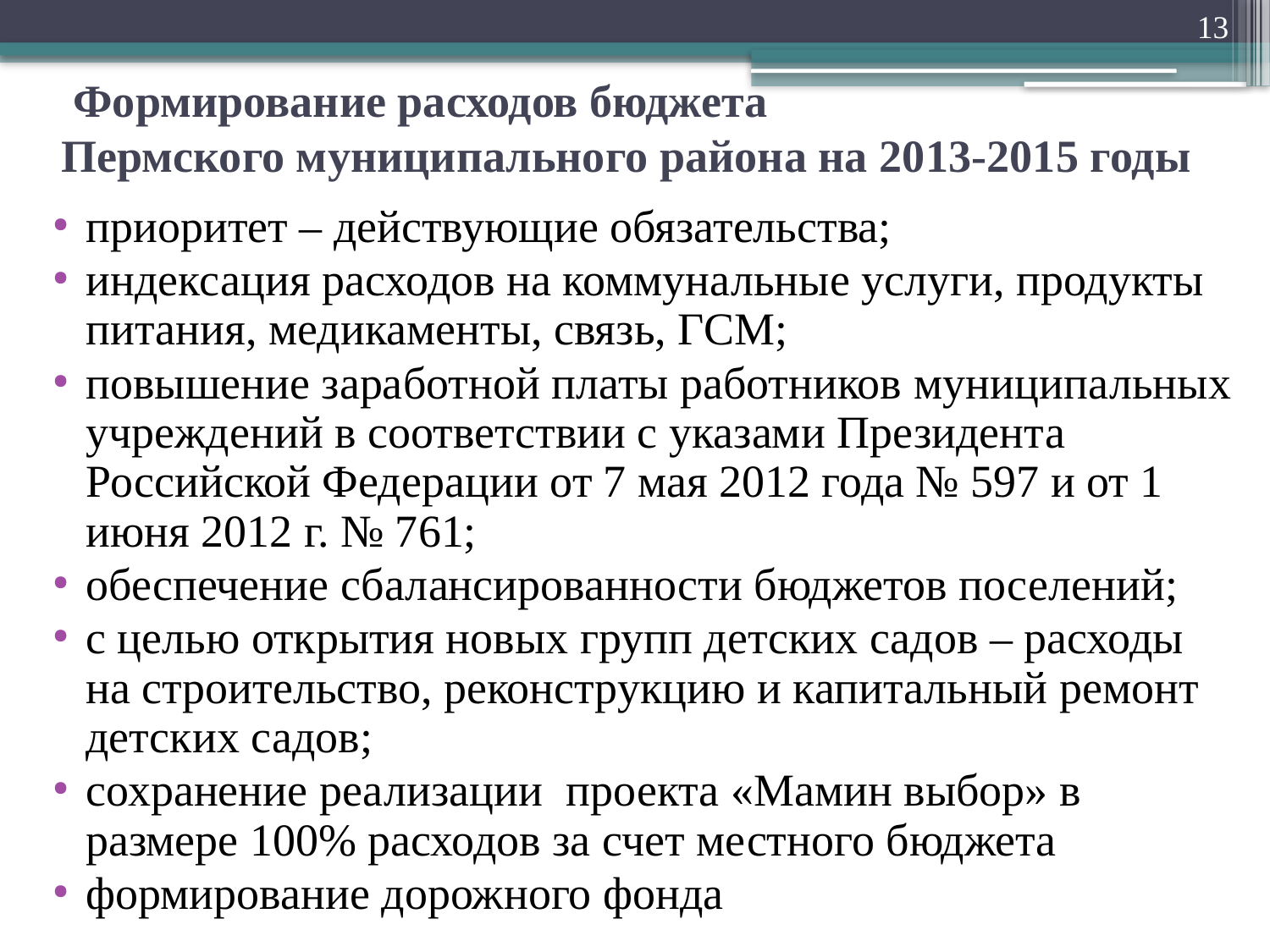

13
# Формирование расходов бюджета                                     Пермского муниципального района на 2013-2015 годы
приоритет – действующие обязательства;
индексация расходов на коммунальные услуги, продукты питания, медикаменты, связь, ГСМ;
повышение заработной платы работников муниципальных учреждений в соответствии с указами Президента Российской Федерации от 7 мая 2012 года № 597 и от 1 июня 2012 г. № 761;
обеспечение сбалансированности бюджетов поселений;
с целью открытия новых групп детских садов – расходы на строительство, реконструкцию и капитальный ремонт детских садов;
сохранение реализации  проекта «Мамин выбор» в размере 100% расходов за счет местного бюджета
формирование дорожного фонда